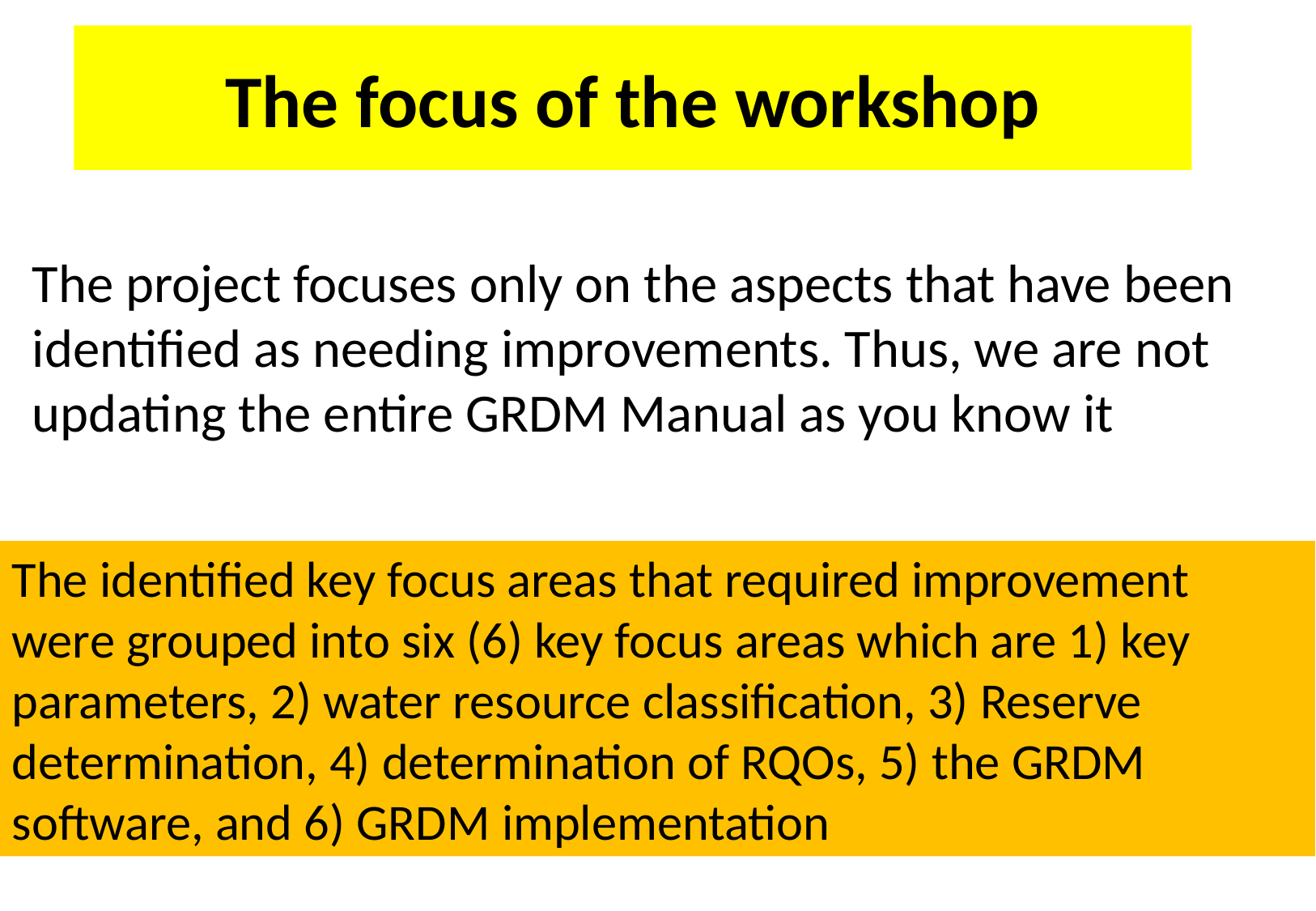

# The focus of the workshop
The project focuses only on the aspects that have been identified as needing improvements. Thus, we are not updating the entire GRDM Manual as you know it
The identified key focus areas that required improvement were grouped into six (6) key focus areas which are 1) key parameters, 2) water resource classification, 3) Reserve determination, 4) determination of RQOs, 5) the GRDM software, and 6) GRDM implementation